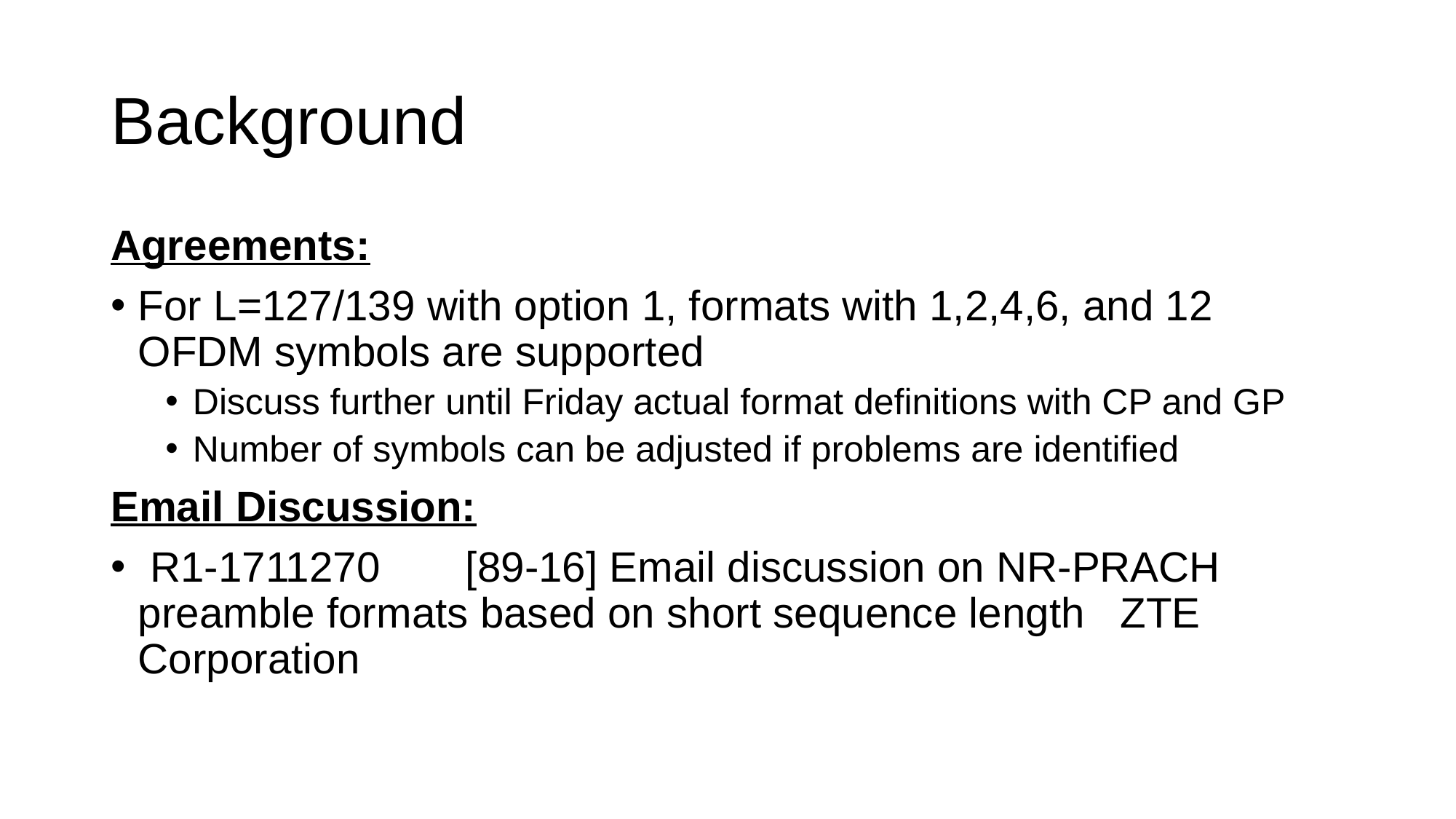

# Background
Agreements:
For L=127/139 with option 1, formats with 1,2,4,6, and 12 OFDM symbols are supported
Discuss further until Friday actual format definitions with CP and GP
Number of symbols can be adjusted if problems are identified
Email Discussion:
 R1-1711270	[89-16] Email discussion on NR-PRACH preamble formats based on short sequence length	ZTE Corporation